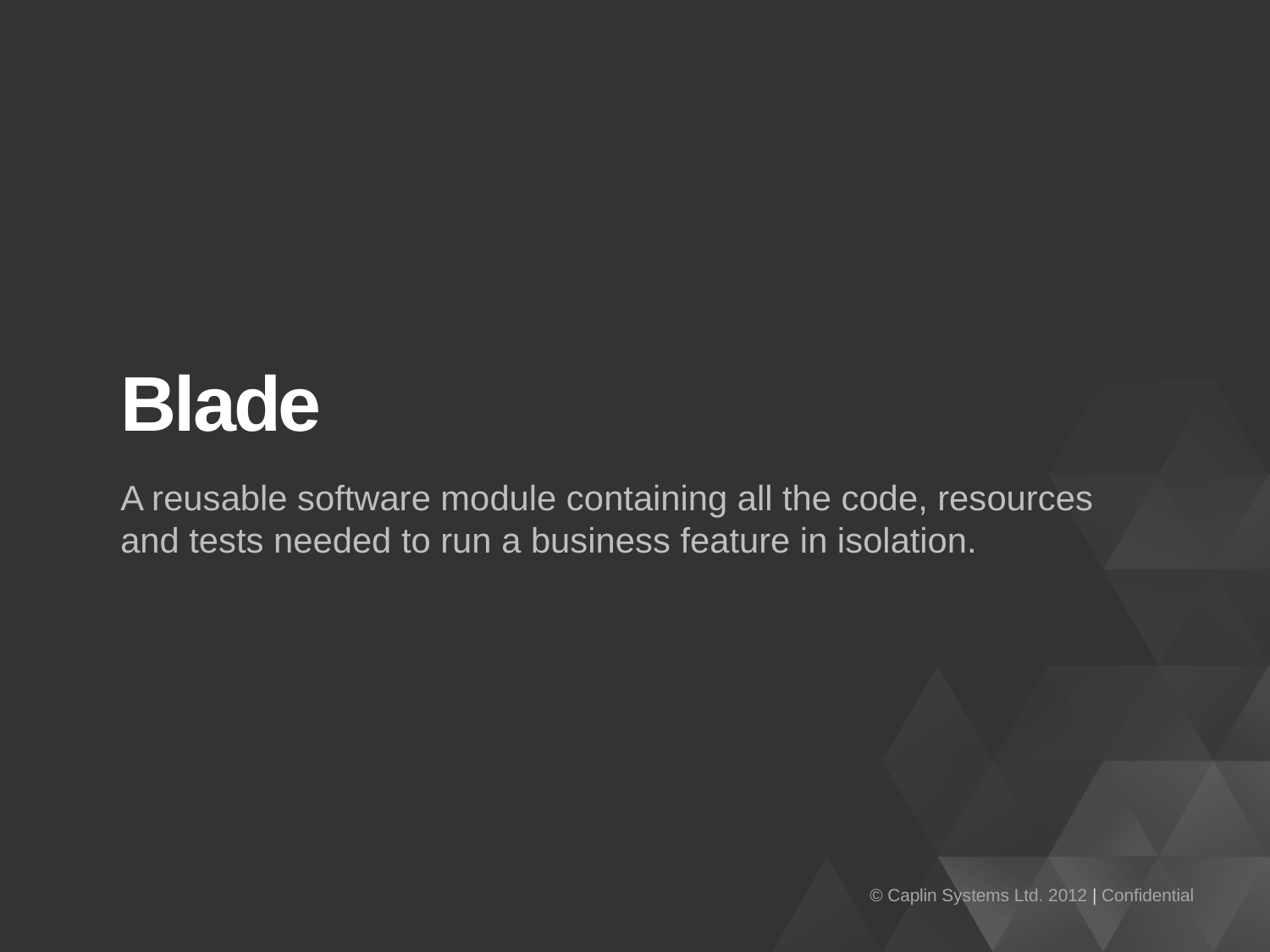

# Blade
A reusable software module containing all the code, resources
and tests needed to run a business feature in isolation.